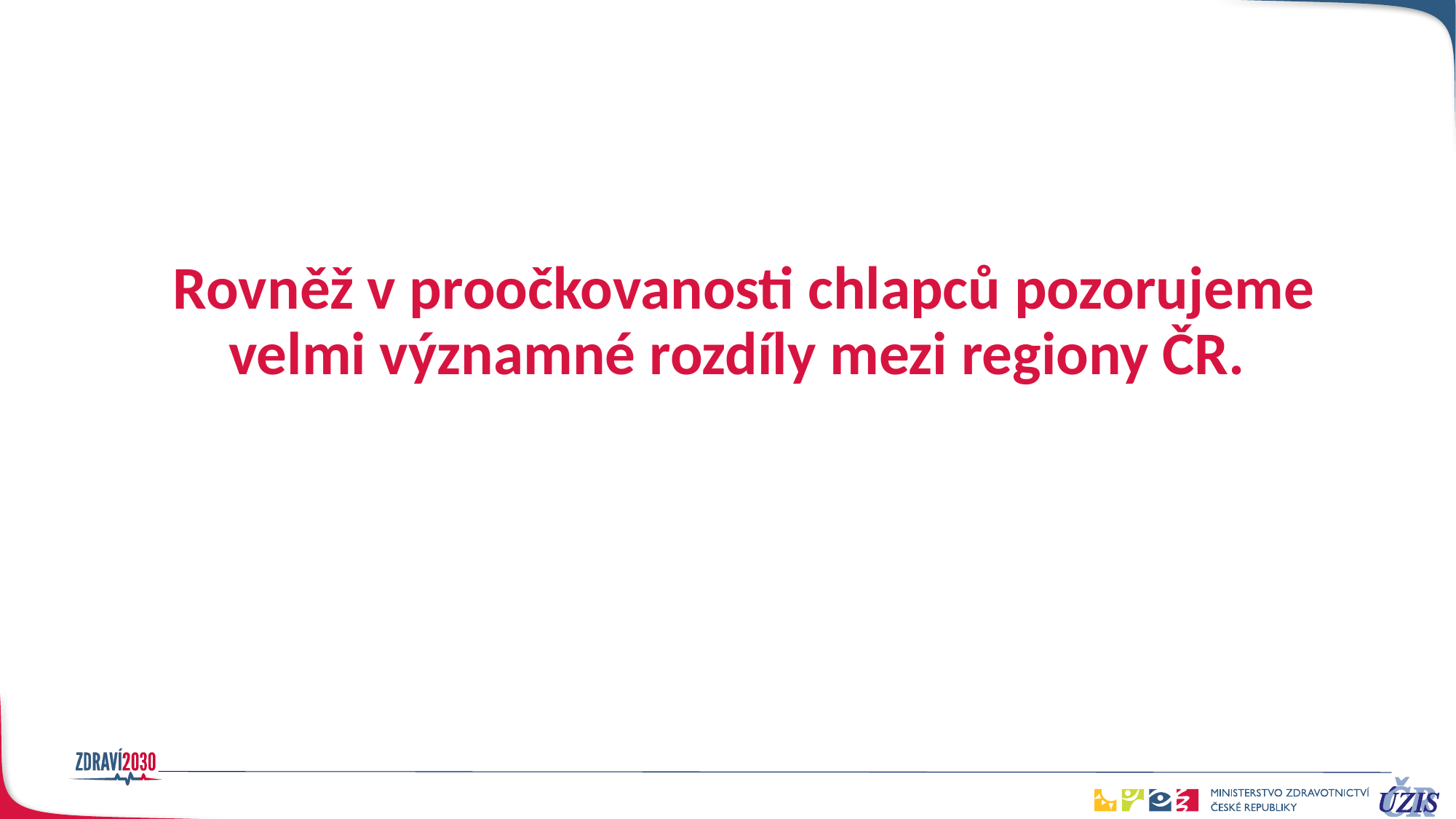

# Rovněž v proočkovanosti chlapců pozorujeme velmi významné rozdíly mezi regiony ČR.